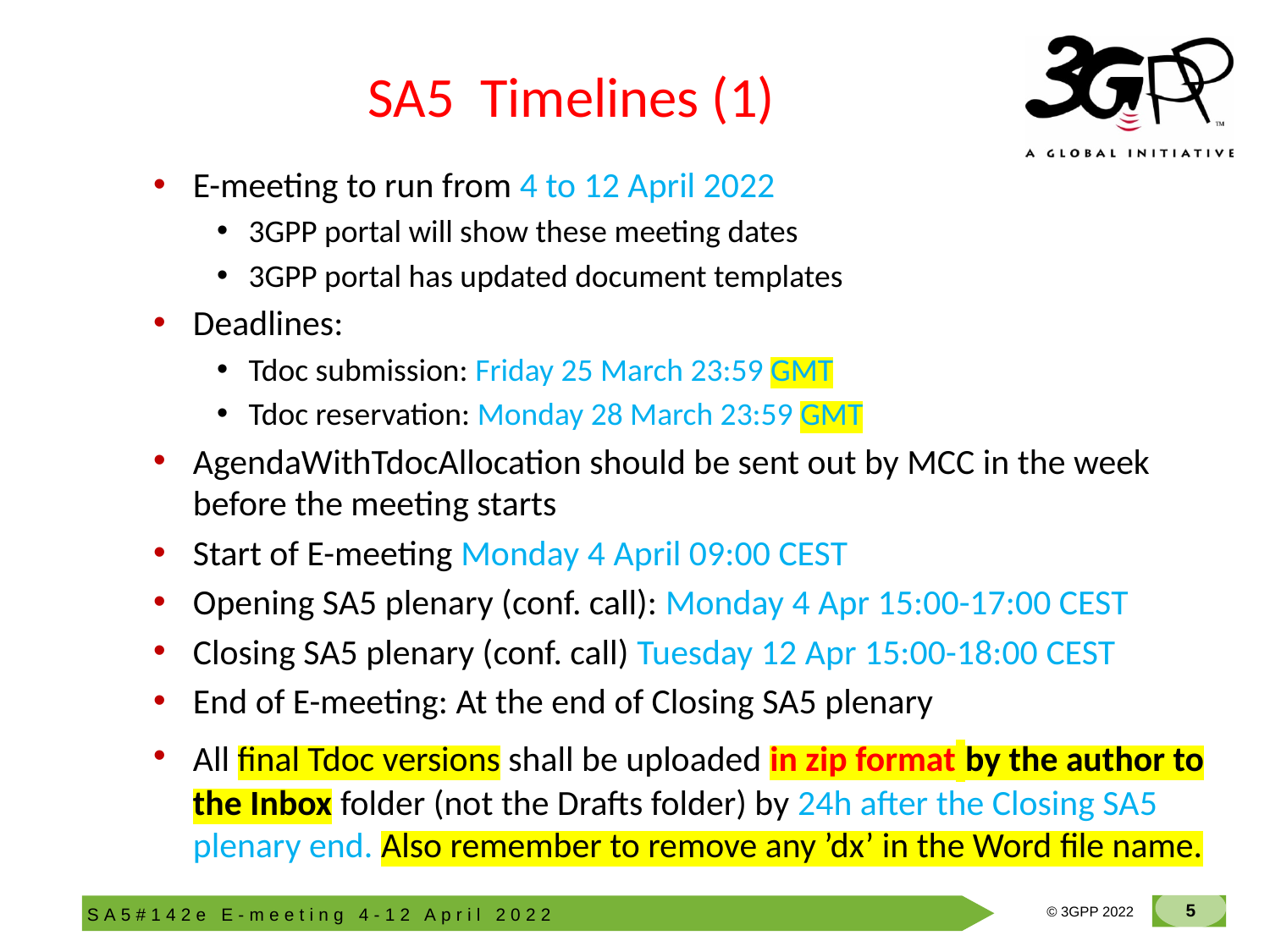

# SA5  Timelines (1)
E-meeting to run from 4 to 12 April 2022
3GPP portal will show these meeting dates
3GPP portal has updated document templates
Deadlines:
Tdoc submission: Friday 25 March 23:59 GMT
Tdoc reservation: Monday 28 March 23:59 GMT
AgendaWithTdocAllocation should be sent out by MCC in the week before the meeting starts
Start of E-meeting Monday 4 April 09:00 CEST
Opening SA5 plenary (conf. call): Monday 4 Apr 15:00-17:00 CEST
Closing SA5 plenary (conf. call) Tuesday 12 Apr 15:00-18:00 CEST
End of E-meeting: At the end of Closing SA5 plenary
All final Tdoc versions shall be uploaded in zip format by the author to the Inbox folder (not the Drafts folder) by 24h after the Closing SA5 plenary end. Also remember to remove any ’dx’ in the Word file name.